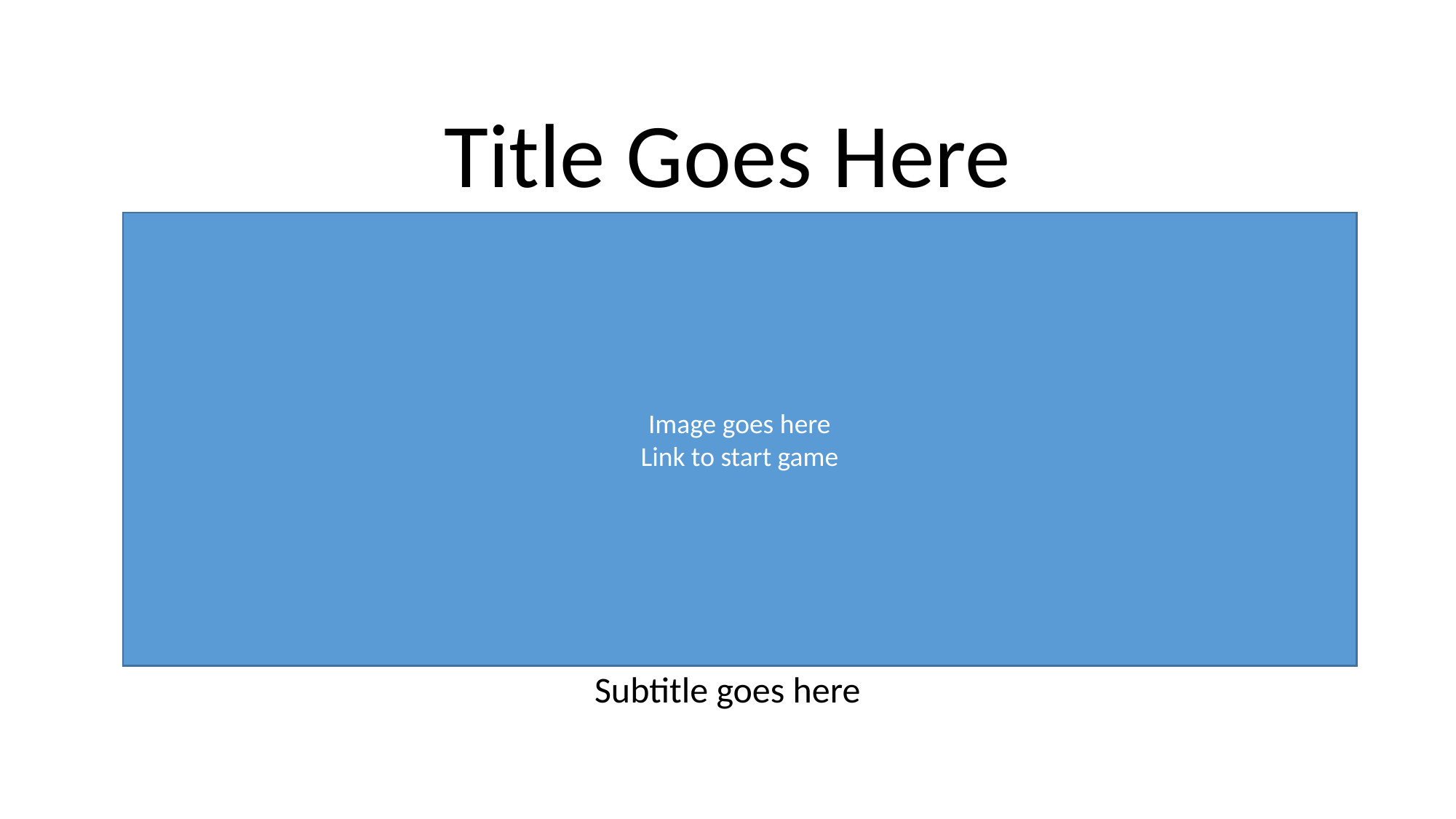

# Title Goes Here
Image goes here
Link to start game
Subtitle goes here